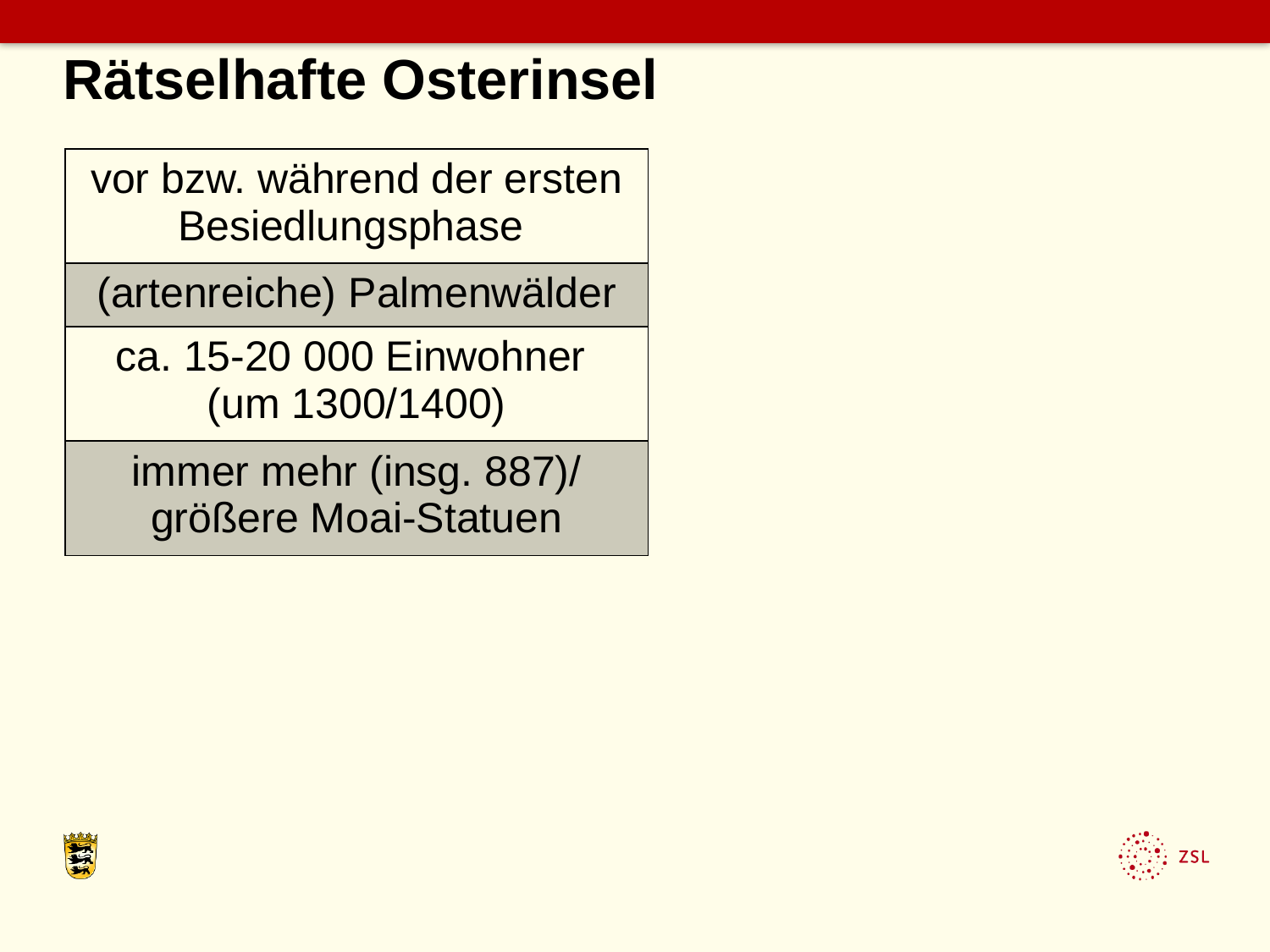

Rätselhafte Osterinsel

| vor bzw. während der ersten Besiedlungsphase |
| --- |
| (artenreiche) Palmenwälder |
| ca. 15-20 000 Einwohner (um 1300/1400) |
| immer mehr (insg. 887)/ größere Moai-Statuen |